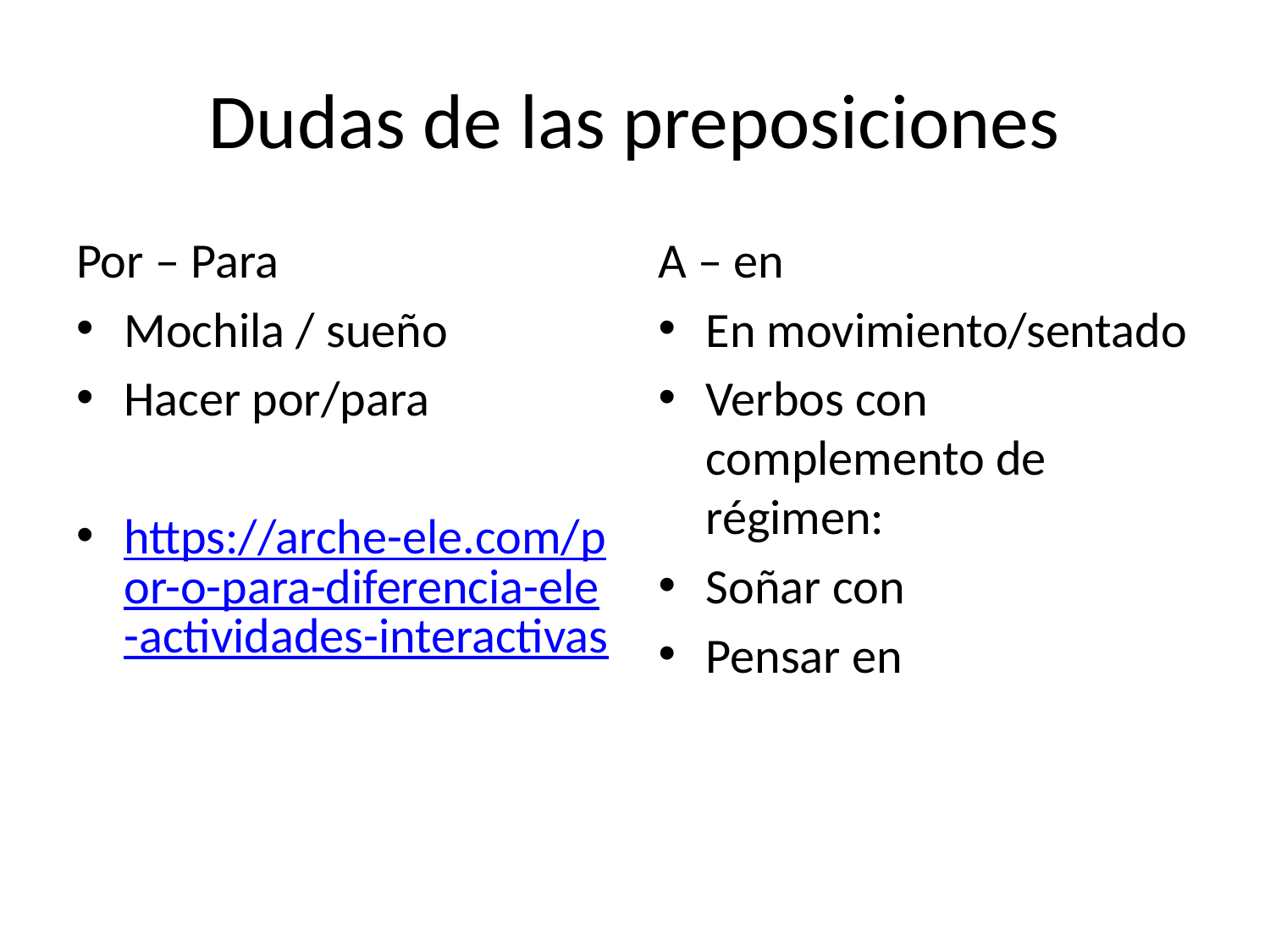

# Dudas de las preposiciones
Por – Para
Mochila / sueño
Hacer por/para

https://arche-ele.com/por-o-para-diferencia-ele-actividades-interactivas

A – en
En movimiento/sentado
Verbos con complemento de régimen:
Soñar con
Pensar en